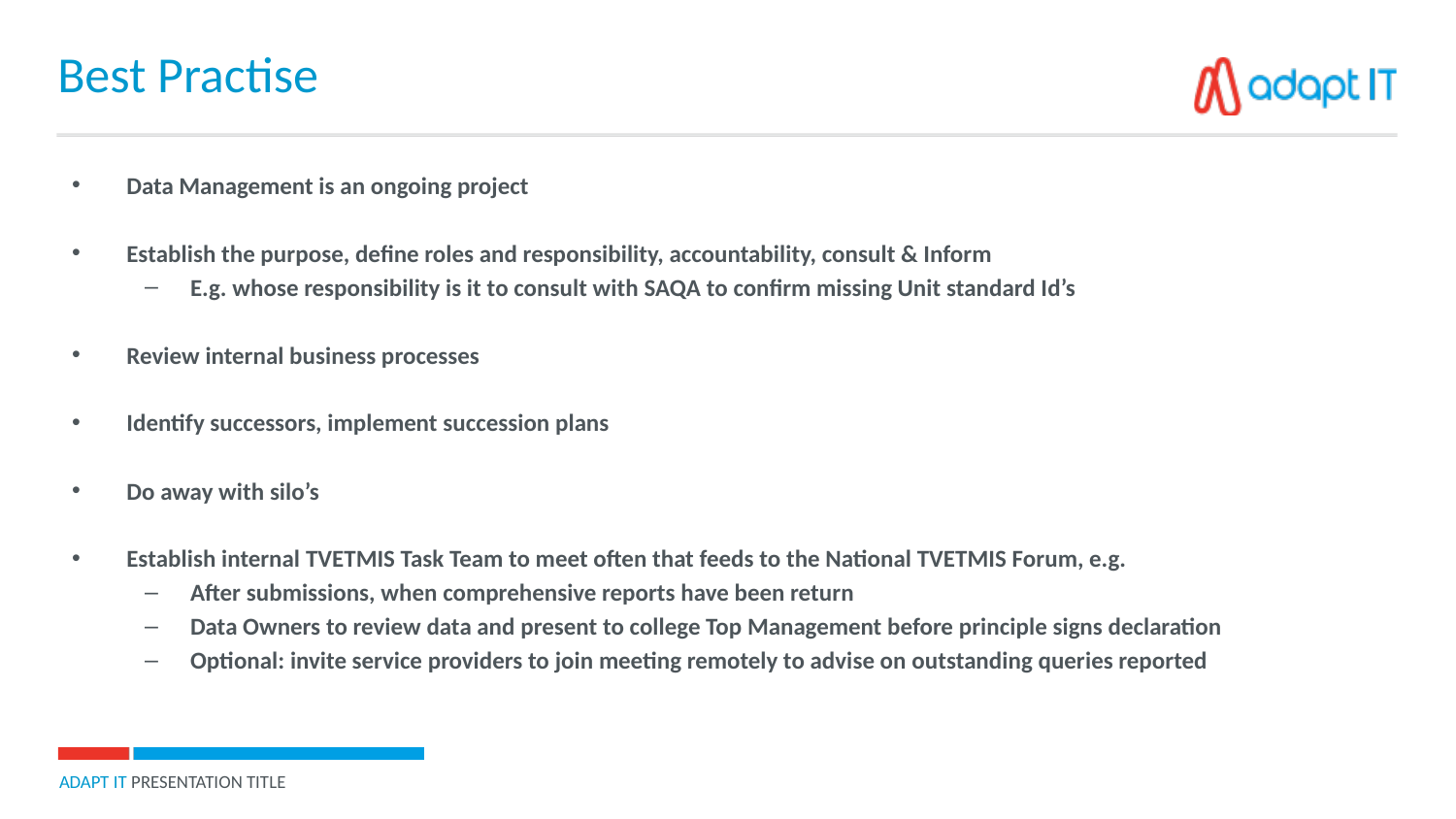

Best Practise
Data Management is an ongoing project

Establish the purpose, define roles and responsibility, accountability, consult & Inform
E.g. whose responsibility is it to consult with SAQA to confirm missing Unit standard Id’s

Review internal business processes

Identify successors, implement succession plans

Do away with silo’s

Establish internal TVETMIS Task Team to meet often that feeds to the National TVETMIS Forum, e.g.
After submissions, when comprehensive reports have been return
Data Owners to review data and present to college Top Management before principle signs declaration
Optional: invite service providers to join meeting remotely to advise on outstanding queries reported